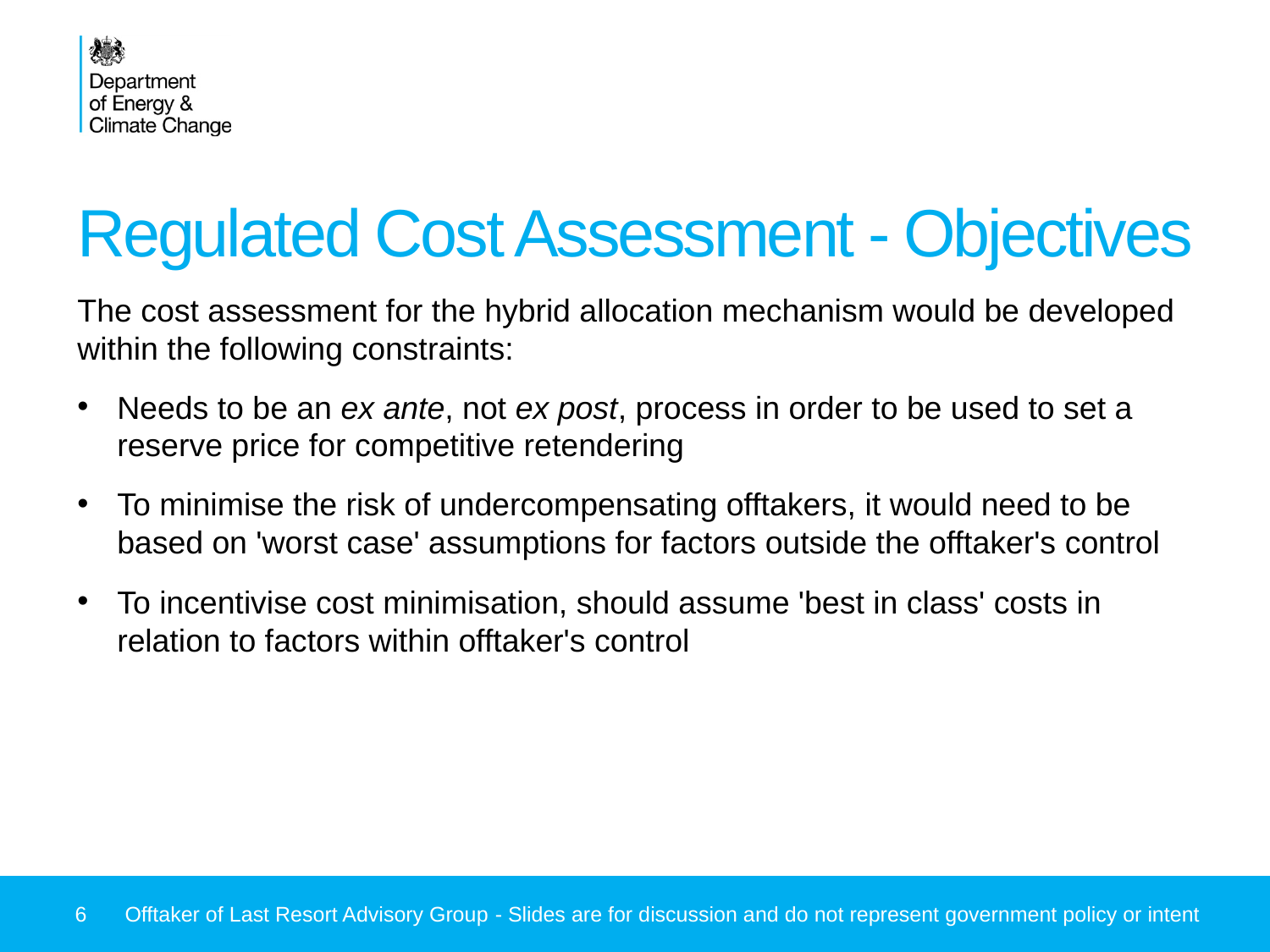

# Regulated Cost Assessment - Objectives
The cost assessment for the hybrid allocation mechanism would be developed within the following constraints:
Needs to be an ex ante, not ex post, process in order to be used to set a reserve price for competitive retendering
To minimise the risk of undercompensating offtakers, it would need to be based on 'worst case' assumptions for factors outside the offtaker's control
To incentivise cost minimisation, should assume 'best in class' costs in relation to factors within offtaker's control
6
Offtaker of Last Resort Advisory Group - Slides are for discussion and do not represent government policy or intent